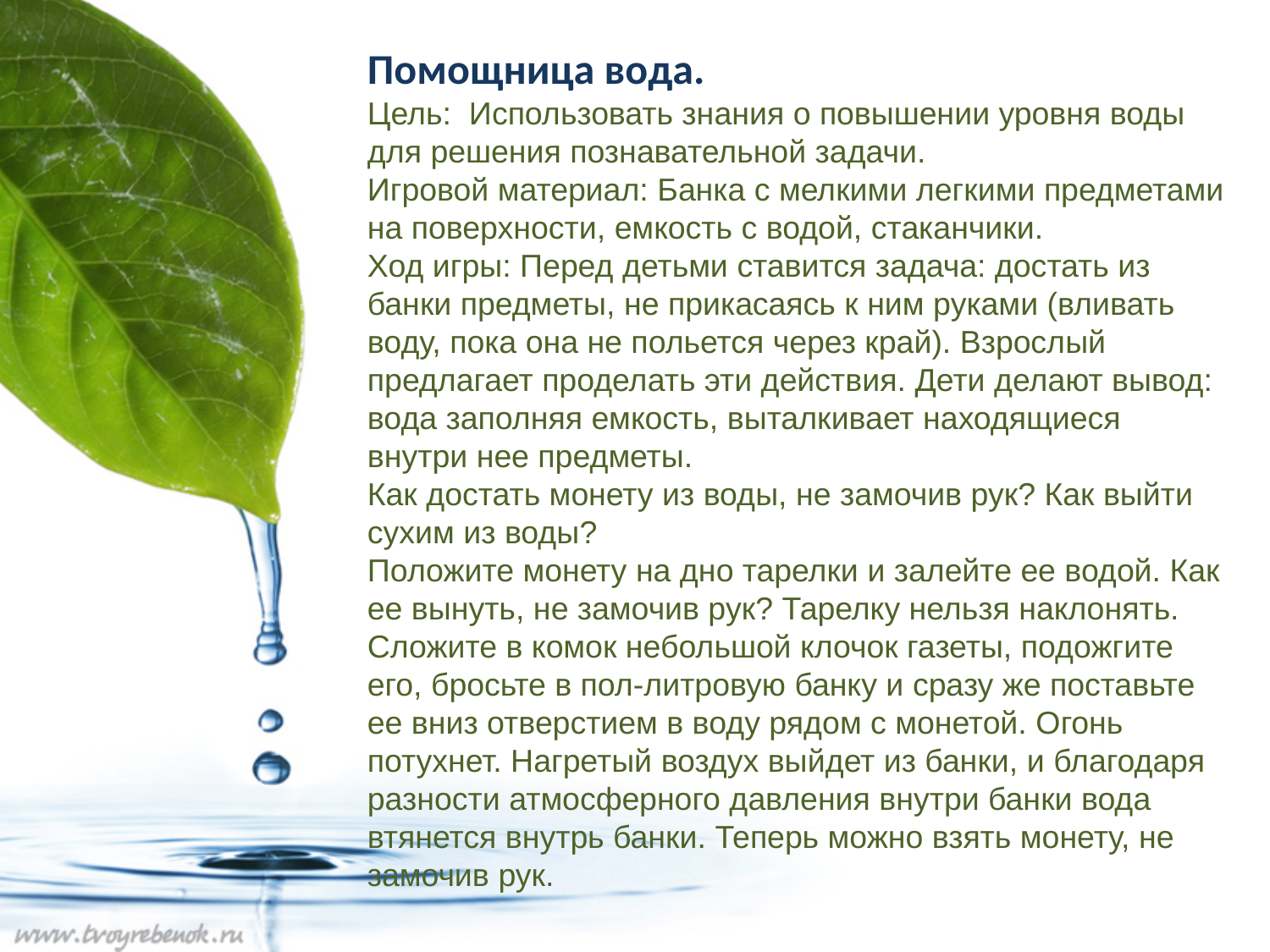

Помощница вода.
Цель:  Использовать знания о повышении уровня воды для решения познавательной задачи.
Игровой материал: Банка с мелкими легкими предметами на поверхности, емкость с водой, стаканчики.
Ход игры: Перед детьми ставится задача: достать из банки предметы, не прикасаясь к ним руками (вливать воду, пока она не польется через край). Взрослый предлагает проделать эти действия. Дети делают вывод: вода заполняя емкость, выталкивает находящиеся внутри нее предметы.
Как достать монету из воды, не замочив рук? Как выйти сухим из воды?
Положите монету на дно тарелки и залейте ее водой. Как ее вынуть, не замочив рук? Тарелку нельзя наклонять. Сложите в комок небольшой клочок газеты, подожгите его, бросьте в пол-литровую банку и сразу же поставьте ее вниз отверстием в воду рядом с монетой. Огонь потухнет. Нагретый воздух выйдет из банки, и благодаря разности атмосферного давления внутри банки вода втянется внутрь банки. Теперь можно взять монету, не замочив рук.